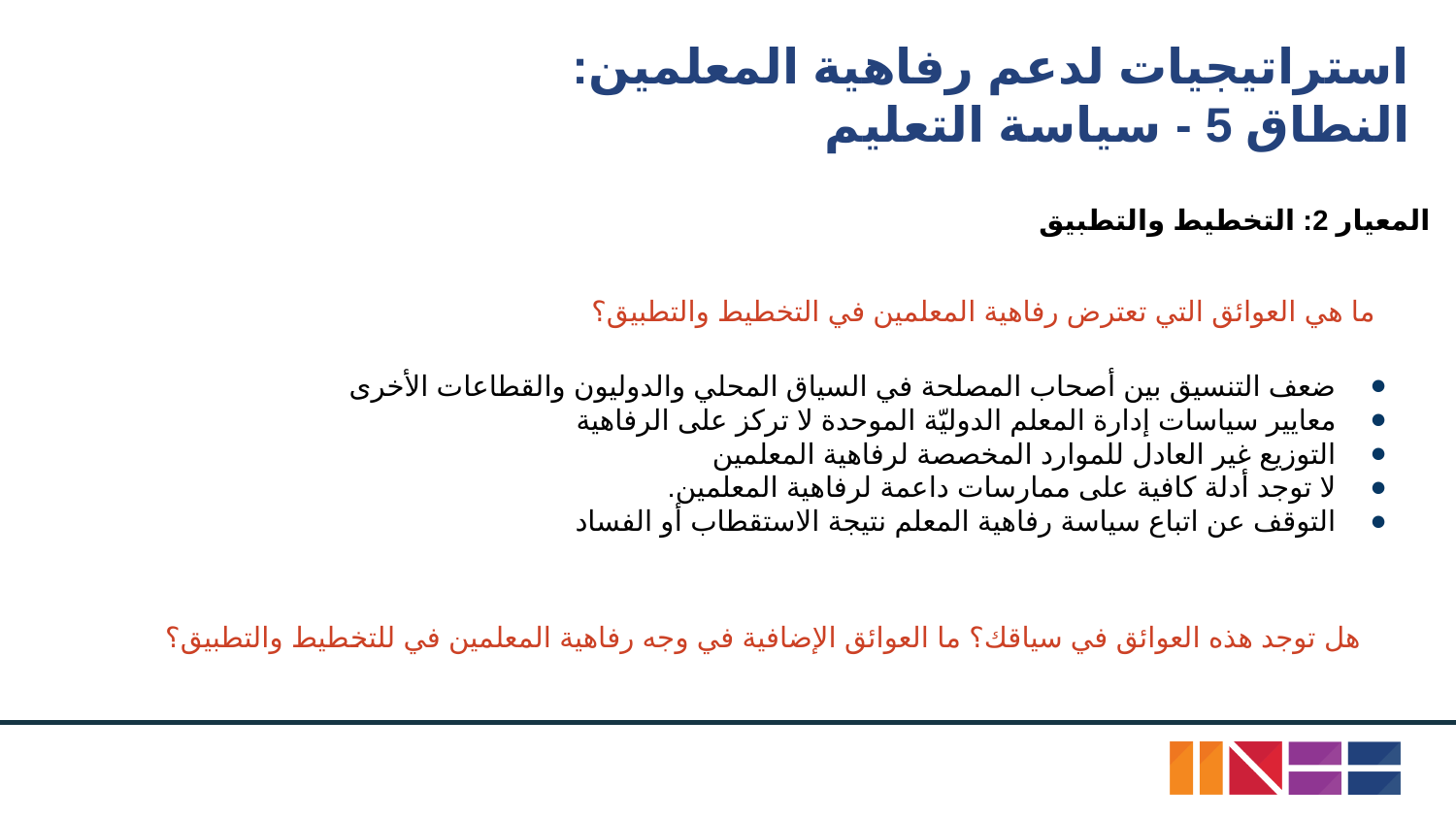

# استراتيجيات لدعم رفاهية المعلمين:
النطاق 5 - سياسة التعليم
المعيار 2: التخطيط والتطبيق
ما هي العوائق التي تعترض رفاهية المعلمين في التخطيط والتطبيق؟
ضعف التنسيق بين أصحاب المصلحة في السياق المحلي والدوليون والقطاعات الأخرى
معايير سياسات إدارة المعلم الدوليّة الموحدة لا تركز على الرفاهية
التوزيع غير العادل للموارد المخصصة لرفاهية المعلمين
لا توجد أدلة كافية على ممارسات داعمة لرفاهية المعلمين.
التوقف عن اتباع سياسة رفاهية المعلم نتيجة الاستقطاب أو الفساد
المصدر:  اوكسفام
هل توجد هذه العوائق في سياقك؟ ما العوائق الإضافية في وجه رفاهية المعلمين في للتخطيط والتطبيق؟